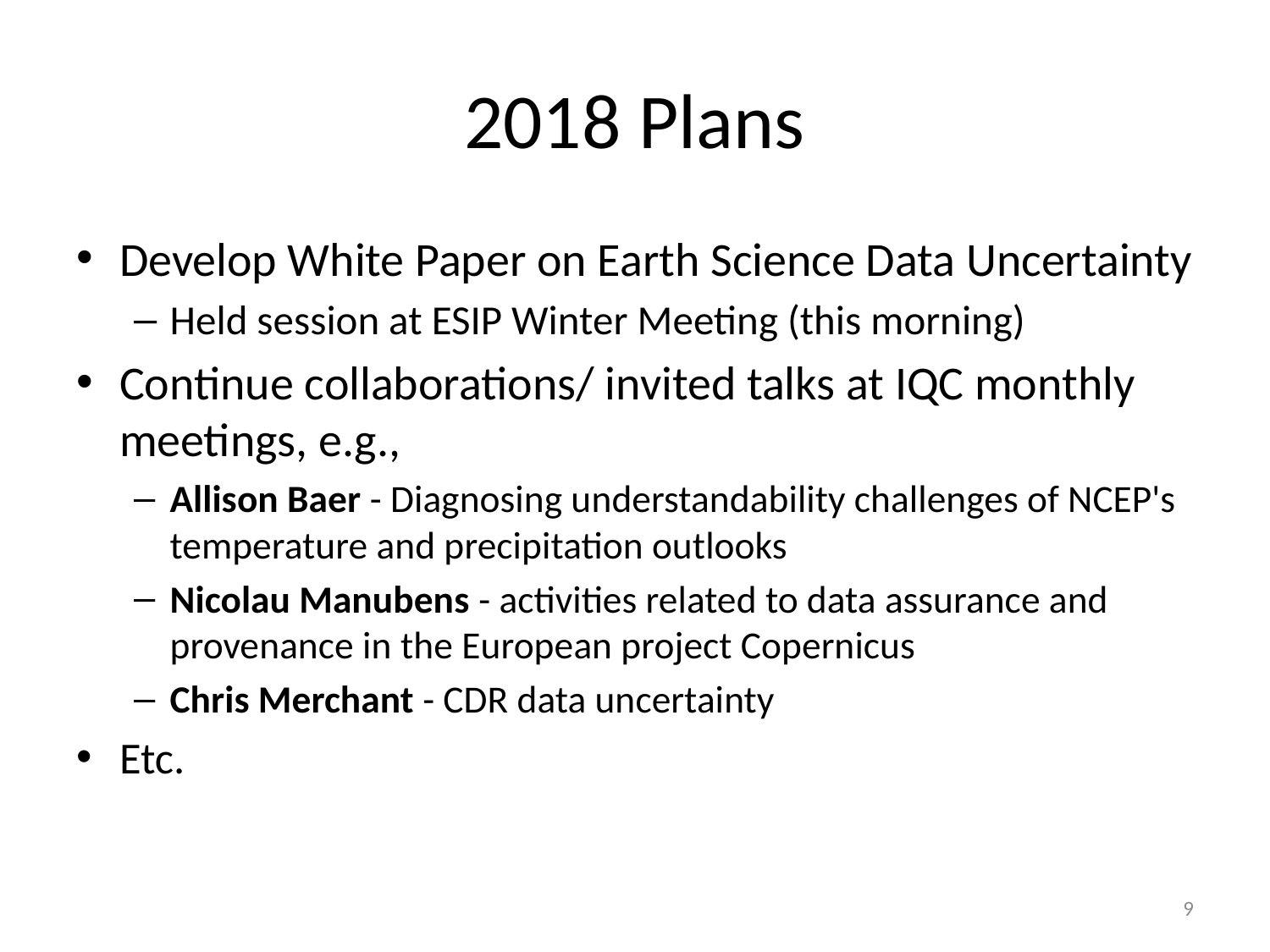

# 2018 Plans
Develop White Paper on Earth Science Data Uncertainty
Held session at ESIP Winter Meeting (this morning)
Continue collaborations/ invited talks at IQC monthly meetings, e.g.,
Allison Baer - Diagnosing understandability challenges of NCEP's temperature and precipitation outlooks
Nicolau Manubens - activities related to data assurance and provenance in the European project Copernicus
Chris Merchant - CDR data uncertainty
Etc.

9